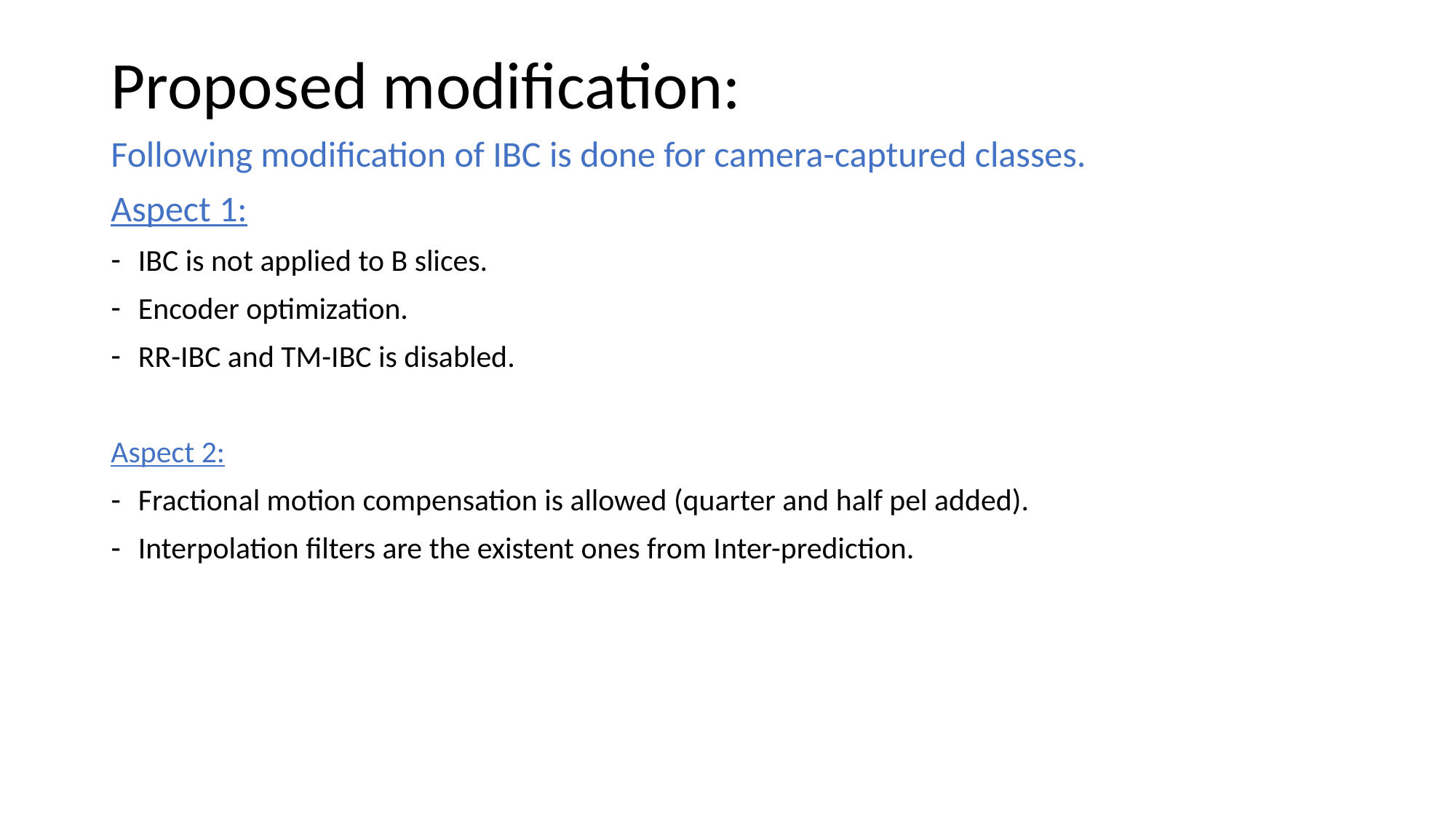

# Proposed modification:
Following modification of IBC is done for camera-captured classes.
Aspect 1:
IBC is not applied to B slices.
Encoder optimization.
RR-IBC and TM-IBC is disabled.

Aspect 2:
Fractional motion compensation is allowed (quarter and half pel added).
Interpolation filters are the existent ones from Inter-prediction.